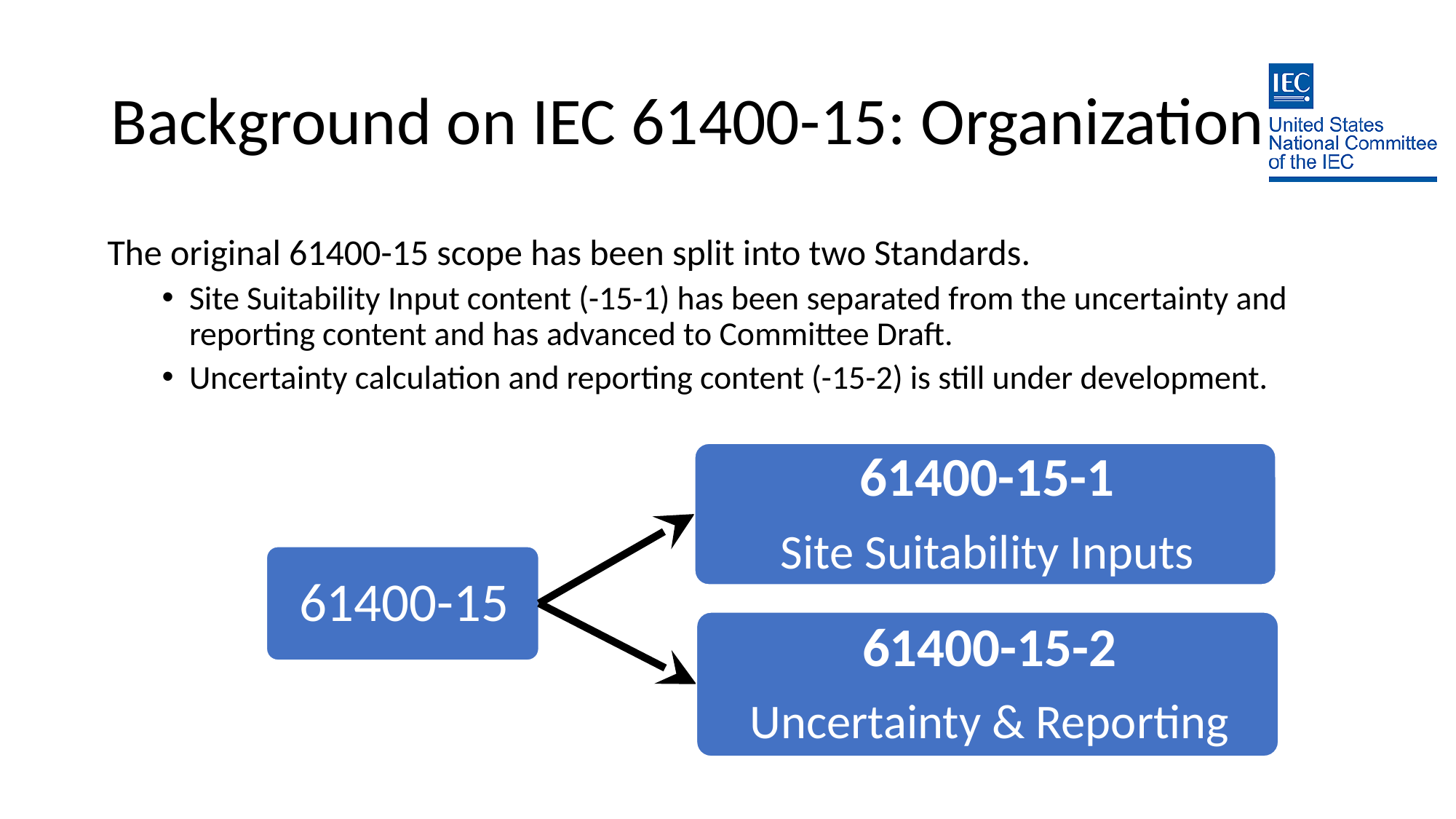

# Background on IEC 61400-15: Organization
The original 61400-15 scope has been split into two Standards.
Site Suitability Input content (-15-1) has been separated from the uncertainty and reporting content and has advanced to Committee Draft.
Uncertainty calculation and reporting content (-15-2) is still under development.

61400-15

61400-15-1
Site Suitability Inputs

61400-15-2
Uncertainty & Reporting
29 September 2020
6